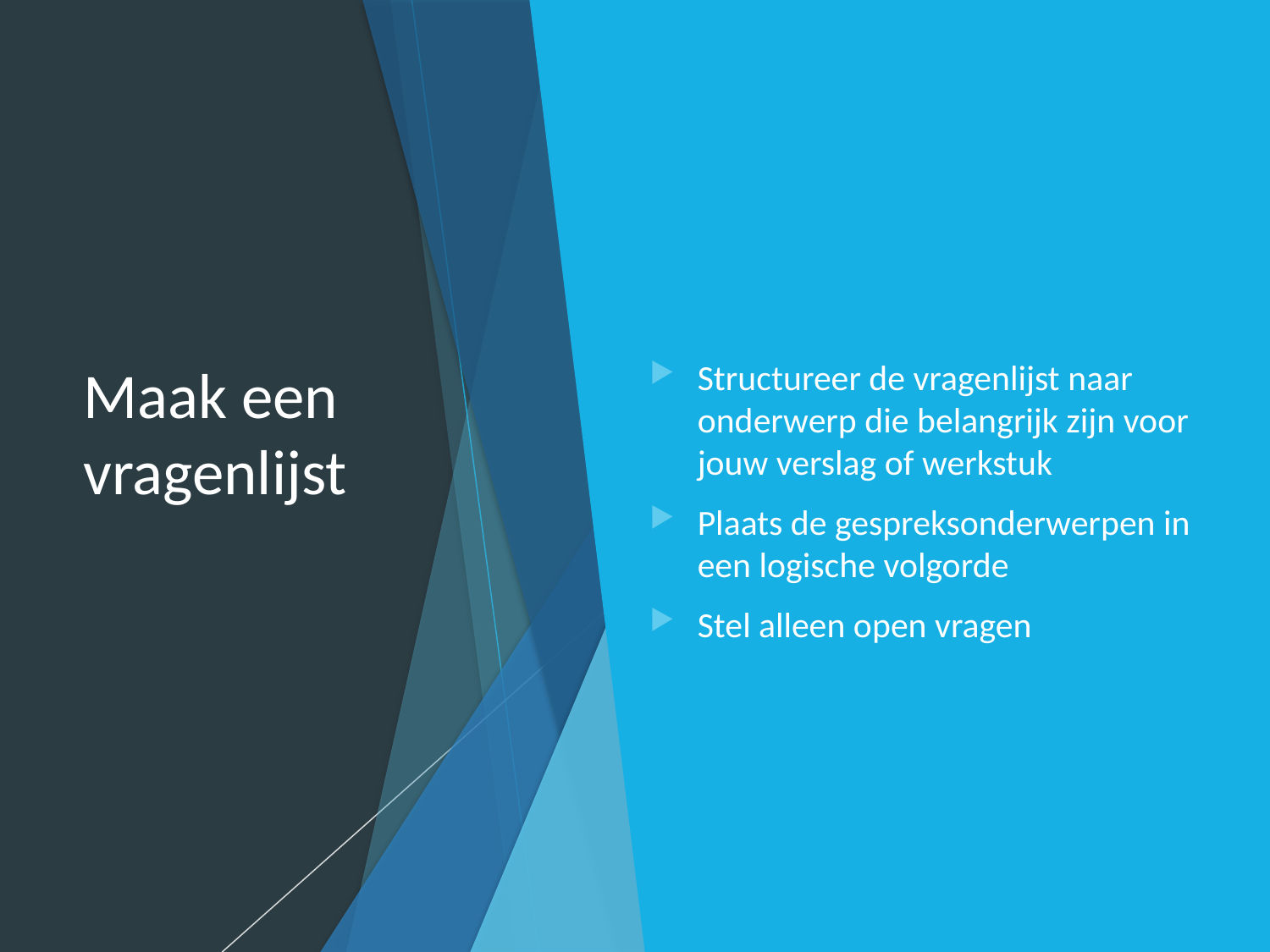

# Maak een vragenlijst

Structureer de vragenlijst naar onderwerp die belangrijk zijn voor jouw verslag of werkstuk
Plaats de gespreksonderwerpen in een logische volgorde
Stel alleen open vragen